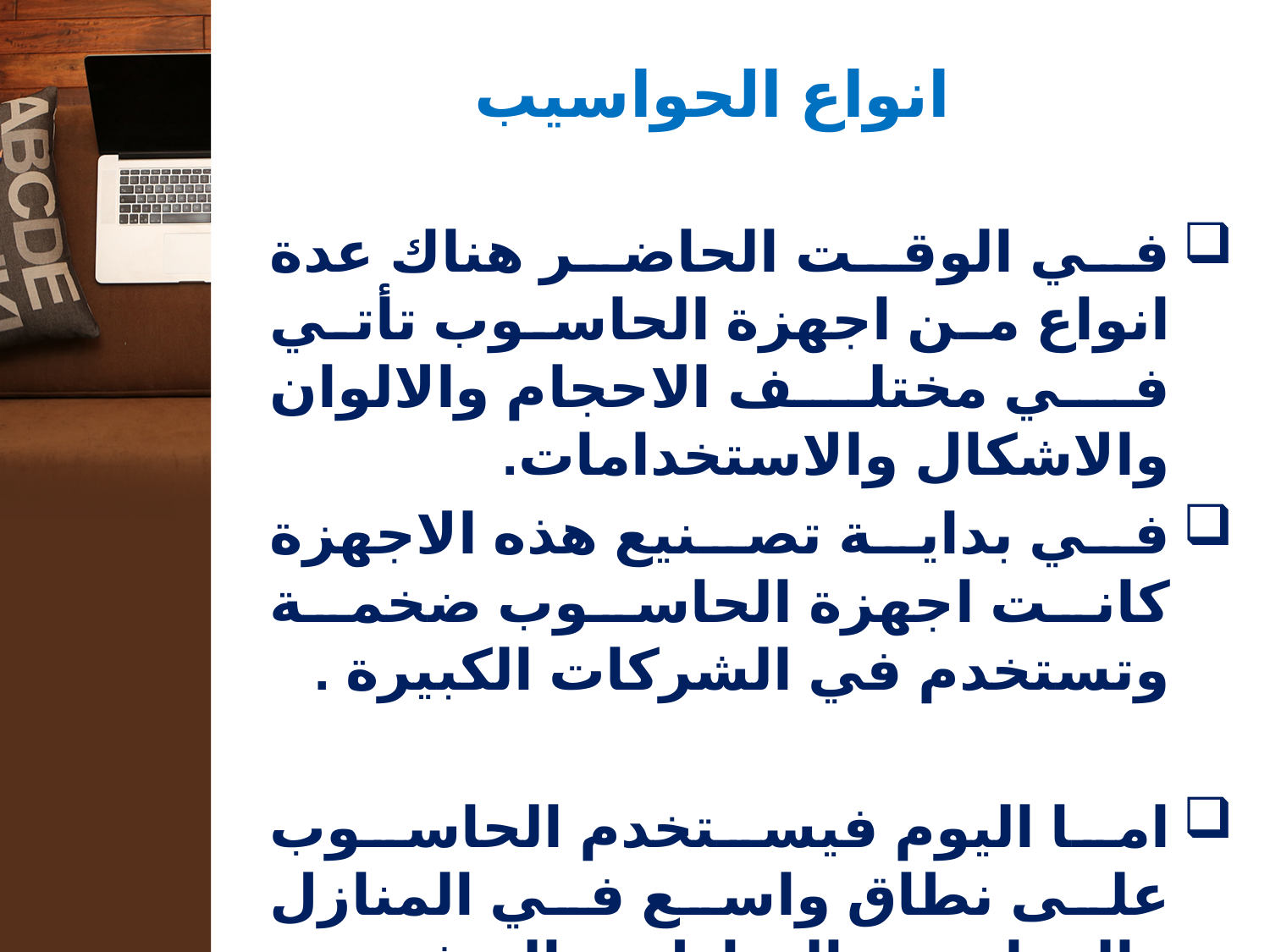

#
انواع الحواسيب

في الوقت الحاضر هناك عدة انواع من اجهزة الحاسوب تأتي في مختلف الاحجام والالوان والاشكال والاستخدامات.
في بداية تصنيع هذه الاجهزة كانت اجهزة الحاسوب ضخمة وتستخدم في الشركات الكبيرة .

اما اليوم فيستخدم الحاسوب على نطاق واسع في المنازل والمدارس والمناطق الترفيهية ومراكز التسوق .